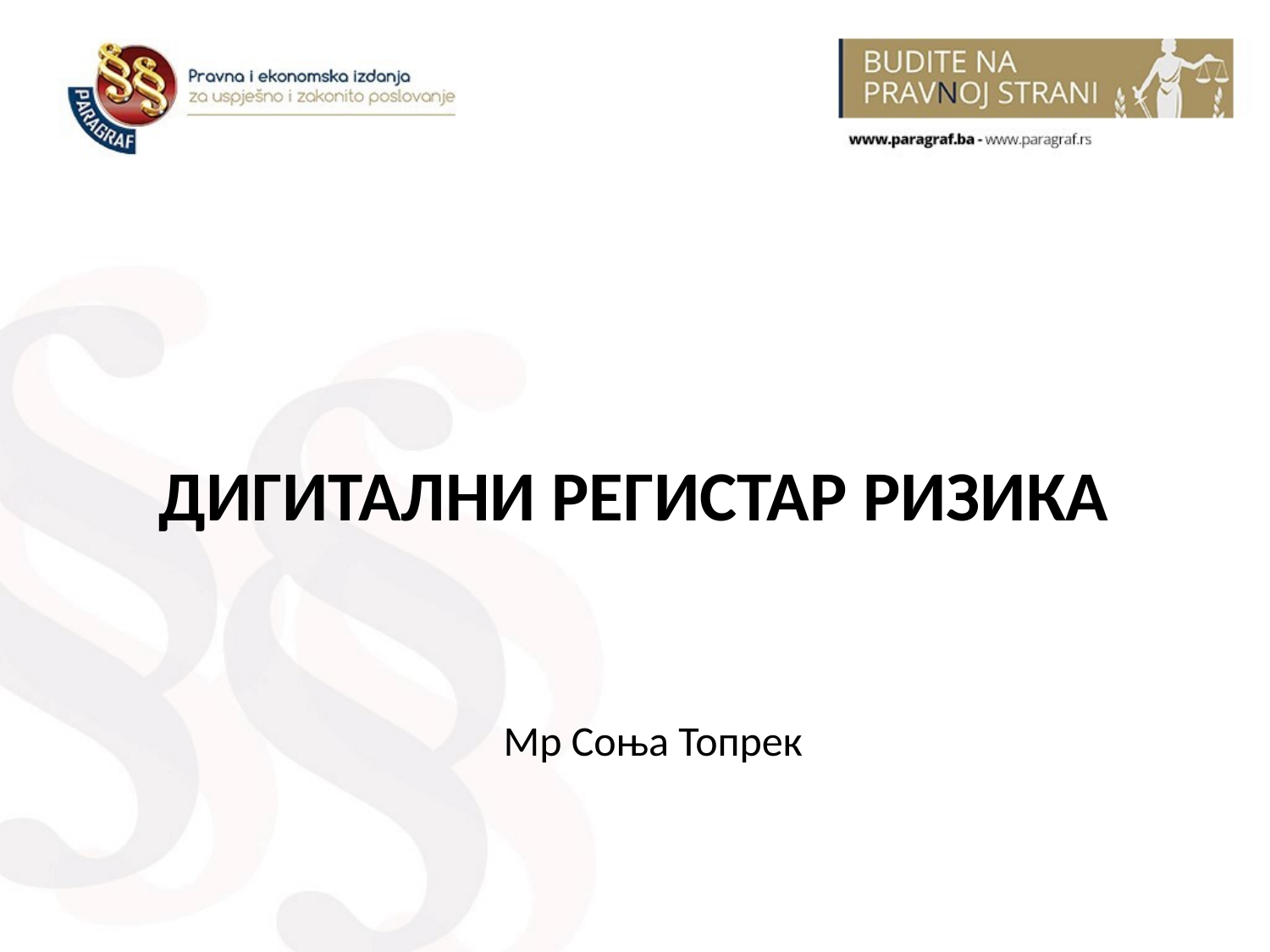

# ДИГИТАЛНИ РЕГИСТАР РИЗИКА
Мр Соња Топрек